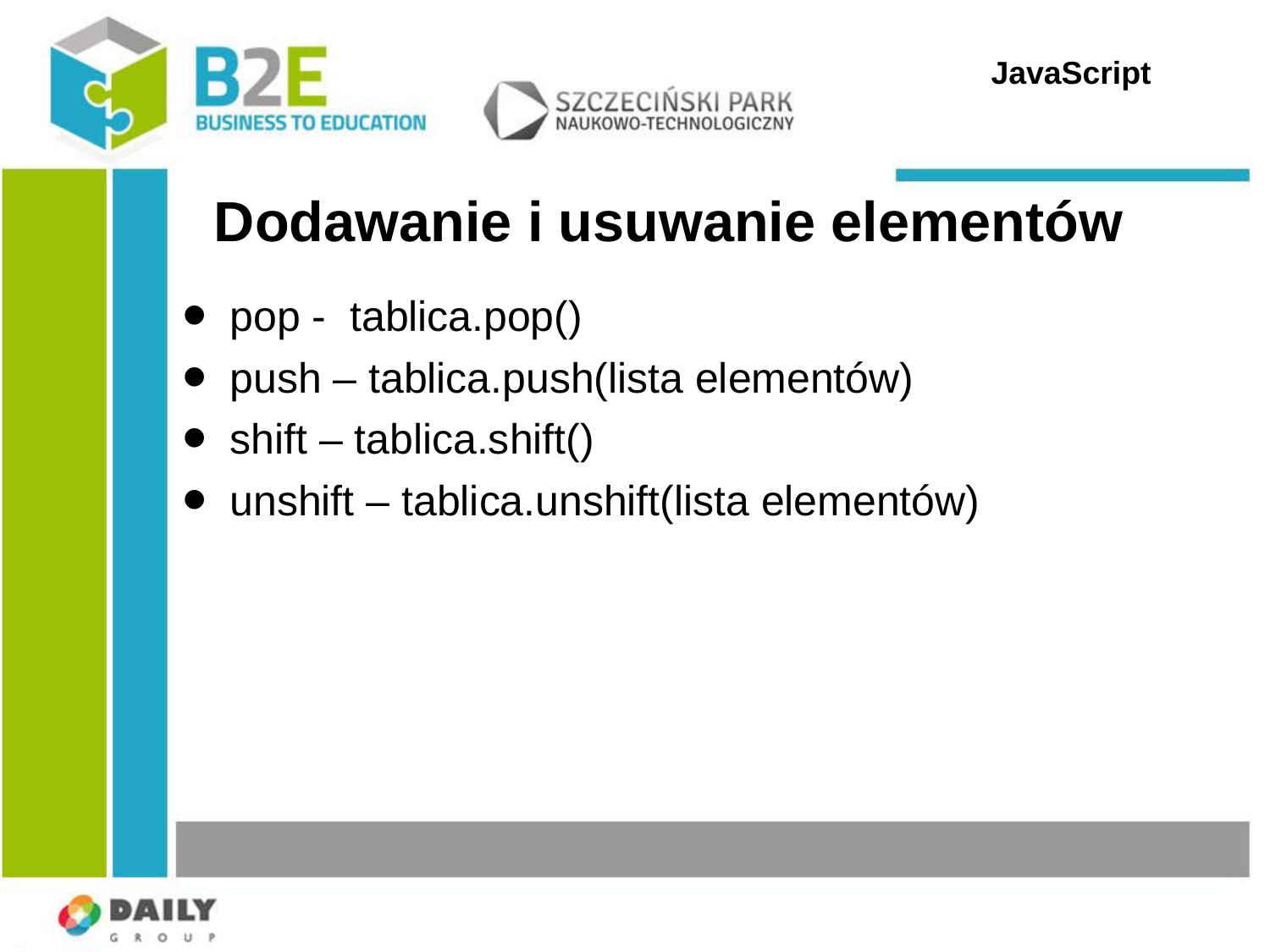

JavaScript
# Dodawanie i usuwanie elementów
pop -  tablica.pop()
push – tablica.push(lista elementów)
shift – tablica.shift()
unshift – tablica.unshift(lista elementów)